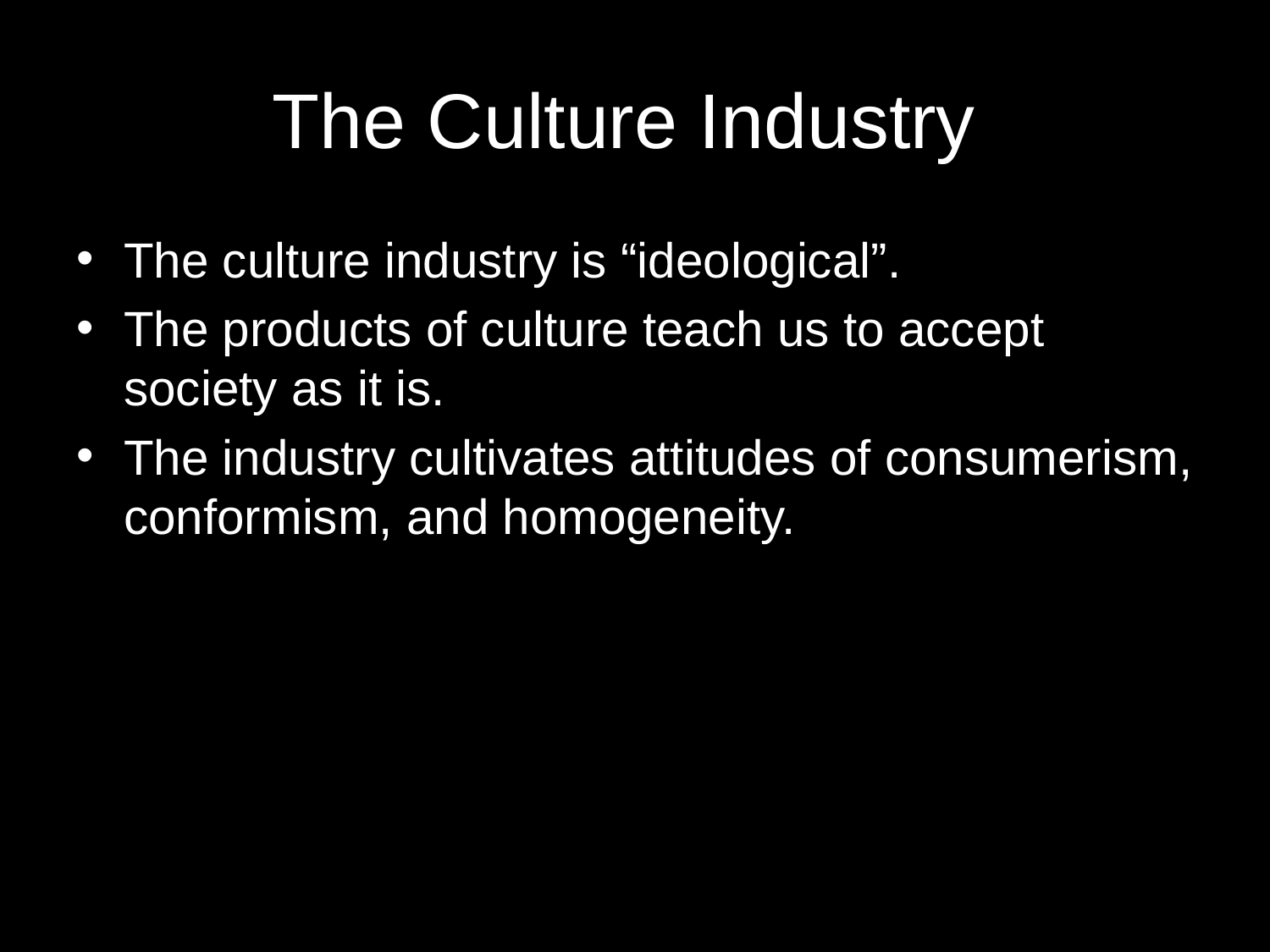

# The Culture Industry
The culture industry is “ideological”.
The products of culture teach us to accept society as it is.
The industry cultivates attitudes of consumerism, conformism, and homogeneity.